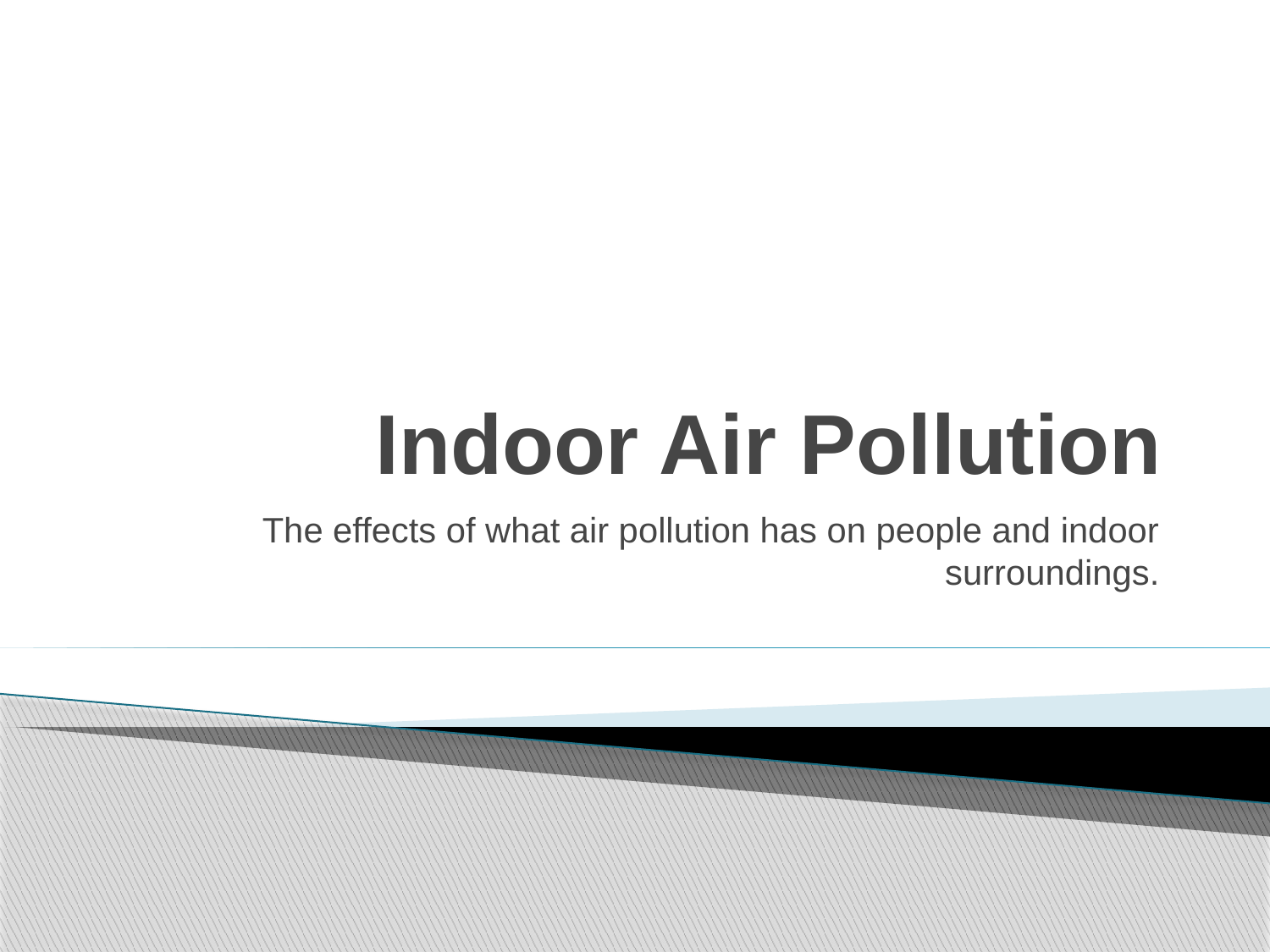

# Indoor Air Pollution
The effects of what air pollution has on people and indoor surroundings.